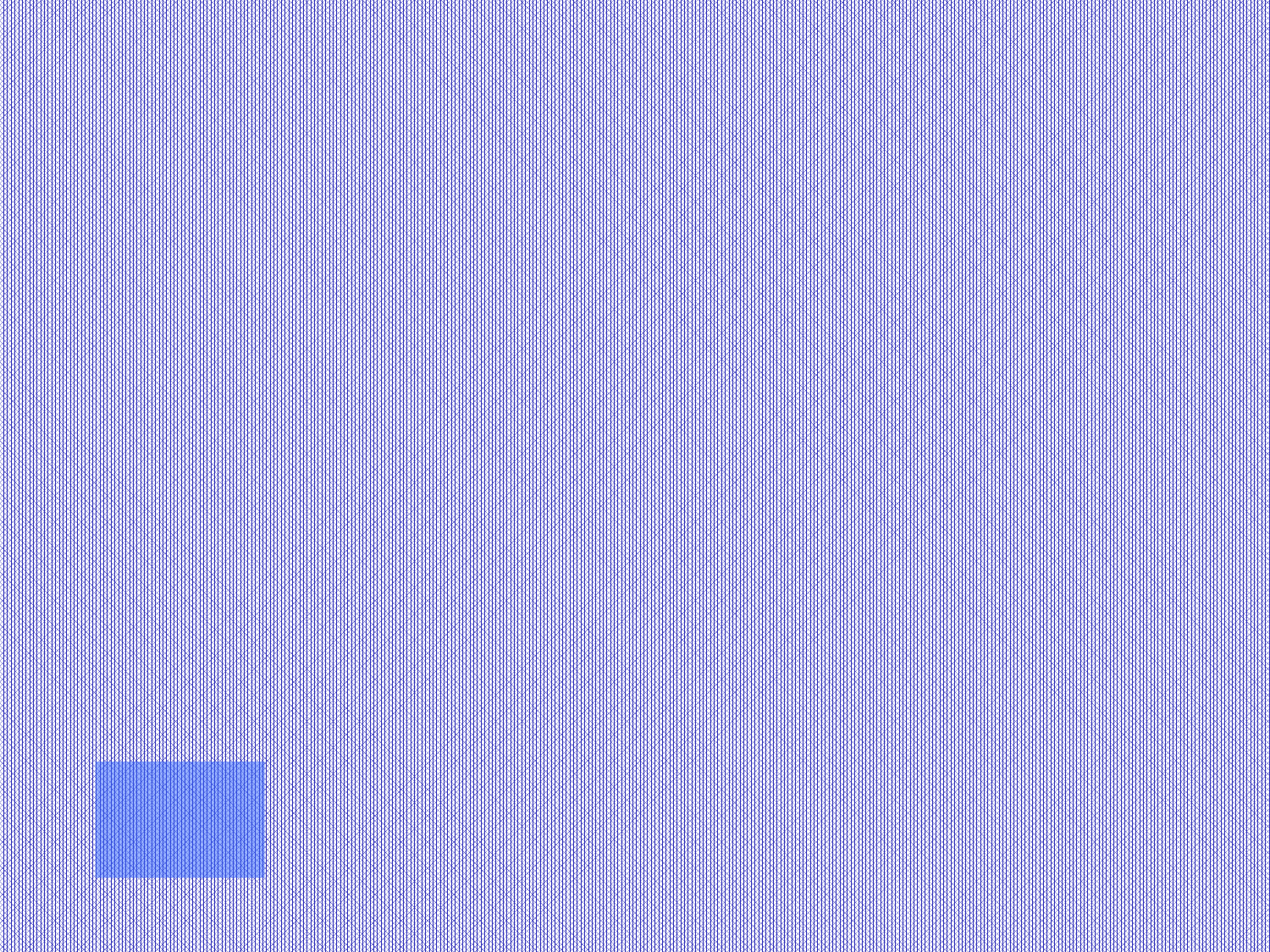

Tunnel-like junctions that allow
 for the exchange of ions and
small molecules